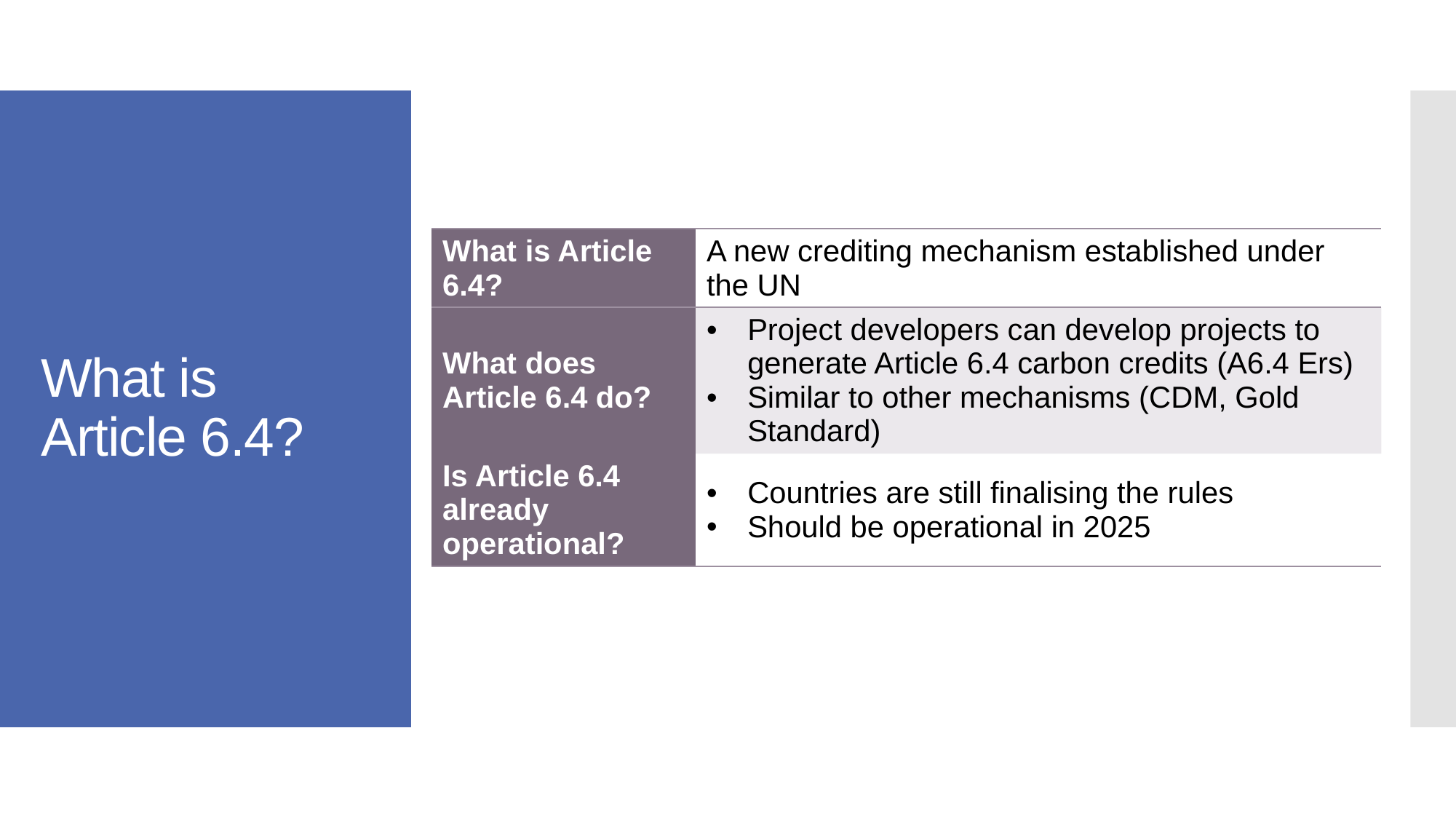

# What is Article 6.4?
| What is Article 6.4? | A new crediting mechanism established under the UN |
| --- | --- |
| What does Article 6.4 do? | Project developers can develop projects to generate Article 6.4 carbon credits (A6.4 Ers) Similar to other mechanisms (CDM, Gold Standard) |
| Is Article 6.4 already operational? | Countries are still finalising the rules Should be operational in 2025 |